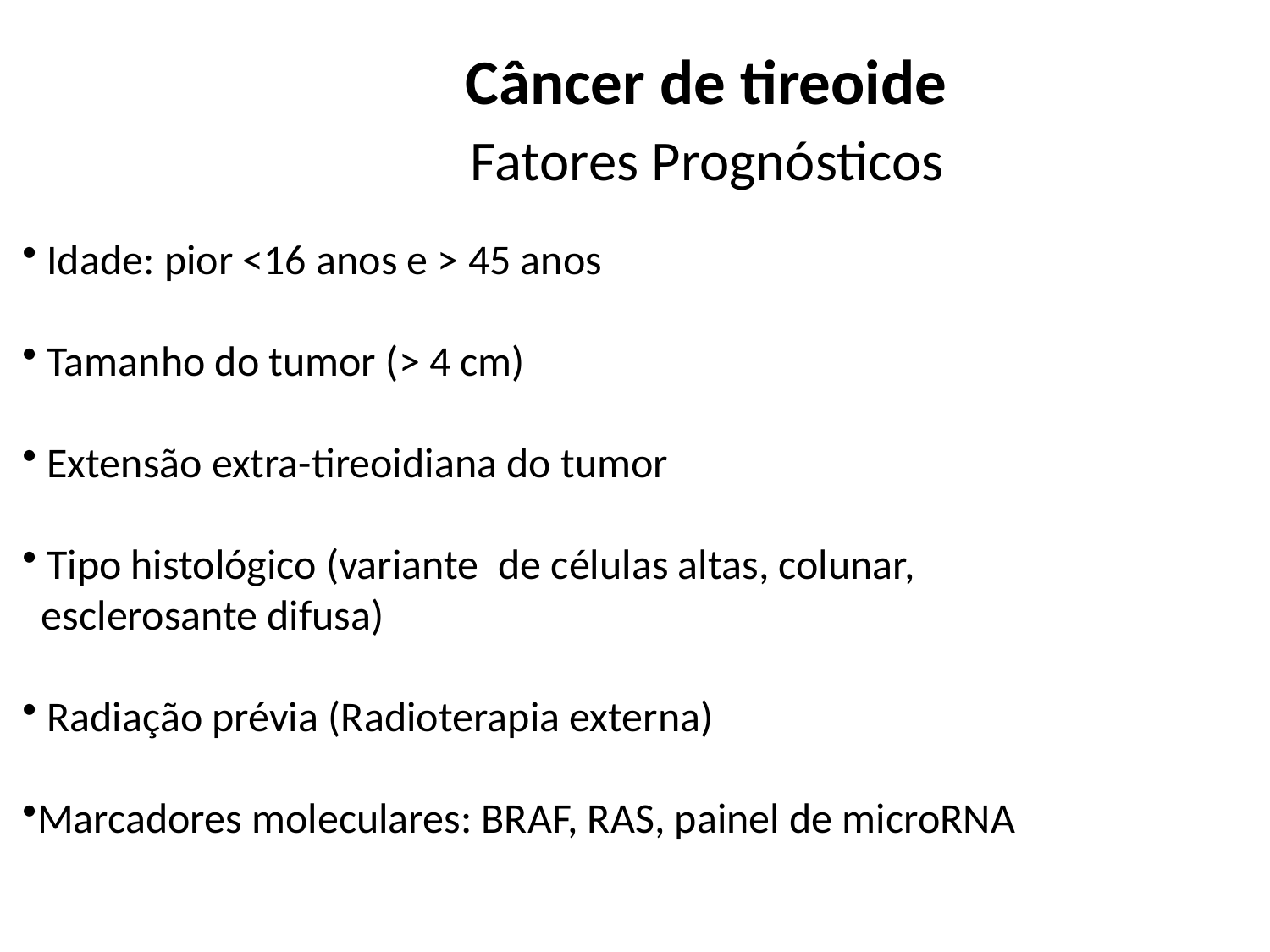

Câncer de tireoide
	Fatores Prognósticos
 Idade: pior <16 anos e > 45 anos

 Tamanho do tumor (> 4 cm)

 Extensão extra-tireoidiana do tumor

 Tipo histológico (variante  de células altas, colunar,
  esclerosante difusa)

 Radiação prévia (Radioterapia externa)

Marcadores moleculares: BRAF, RAS, painel de microRNA